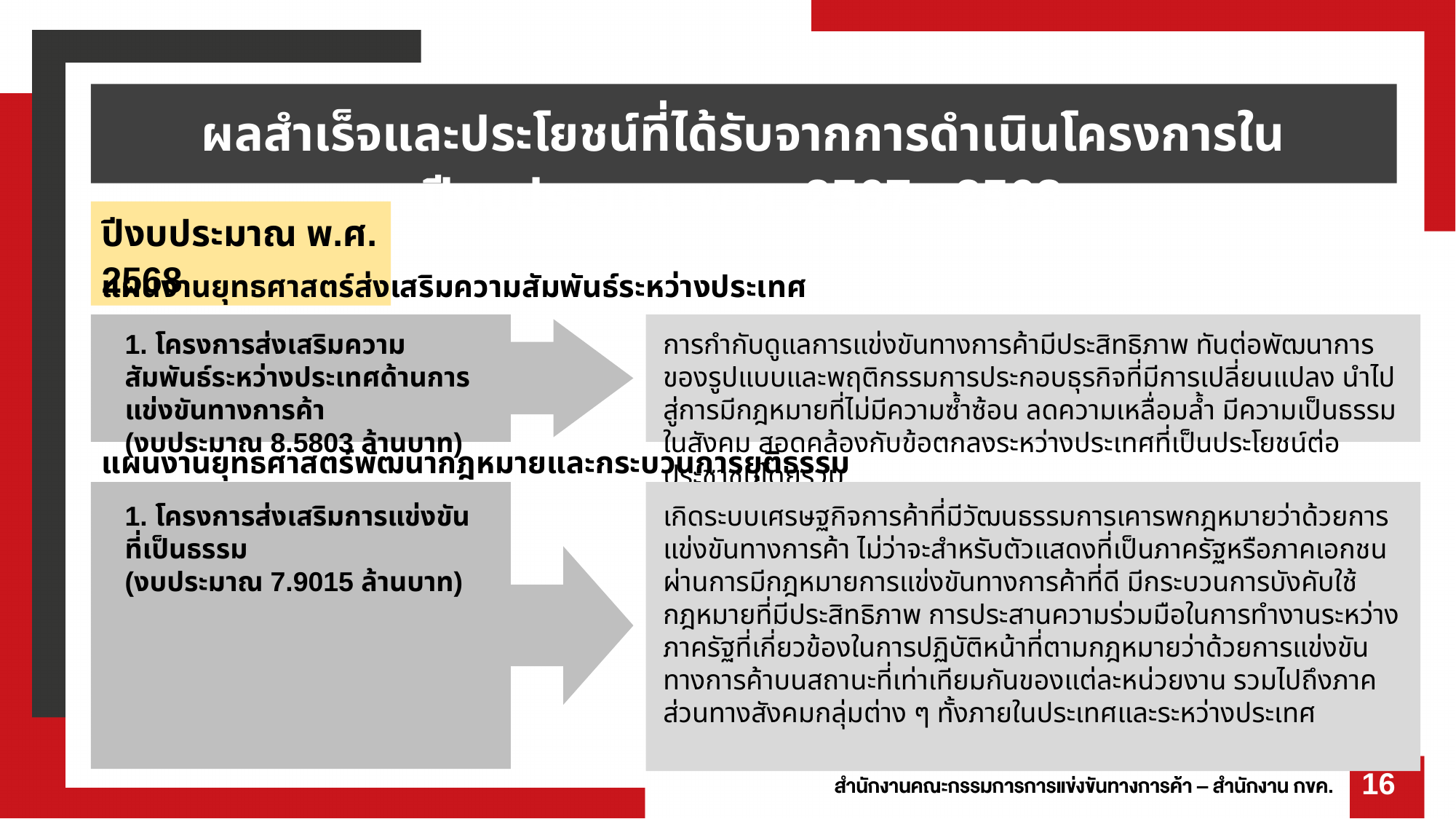

ผลสำเร็จและประโยชน์ที่ได้รับจากการดำเนินโครงการในปีงบประมาณ พ.ศ. 2567 - 2568
ปีงบประมาณ พ.ศ. 2568
แผนงานยุทธศาสตร์ส่งเสริมความสัมพันธ์ระหว่างประเทศ

1. โครงการส่งเสริมความสัมพันธ์ระหว่างประเทศด้านการแข่งขันทางการค้า
(งบประมาณ 8.5803 ล้านบาท)
การกำกับดูแลการแข่งขันทางการค้ามีประสิทธิภาพ ทันต่อพัฒนาการของรูปแบบและพฤติกรรมการประกอบธุรกิจที่มีการเปลี่ยนแปลง นำไปสู่การมีกฎหมายที่ไม่มีความซ้ำซ้อน ลดความเหลื่อมล้ำ มีความเป็นธรรมในสังคม สอดคล้องกับข้อตกลงระหว่างประเทศที่เป็นประโยชน์ต่อประชาชนโดยรวม
แผนงานยุทธศาสตร์พัฒนากฎหมายและกระบวนการยุติธรรม

1. โครงการส่งเสริมการแข่งขันที่เป็นธรรม
(งบประมาณ 7.9015 ล้านบาท)
เกิดระบบเศรษฐกิจการค้าที่มีวัฒนธรรมการเคารพกฎหมายว่าด้วยการแข่งขันทางการค้า ไม่ว่าจะสำหรับตัวแสดงที่เป็นภาครัฐหรือภาคเอกชน ผ่านการมีกฎหมายการแข่งขันทางการค้าที่ดี มีกระบวนการบังคับใช้กฎหมายที่มีประสิทธิภาพ การประสานความร่วมมือในการทํางานระหว่างภาครัฐที่เกี่ยวข้องในการปฏิบัติหน้าที่ตามกฎหมายว่าด้วยการแข่งขันทางการค้าบนสถานะที่เท่าเทียมกันของแต่ละหน่วยงาน รวมไปถึงภาคส่วนทางสังคมกลุ่มต่าง ๆ ทั้งภายในประเทศและระหว่างประเทศ
16